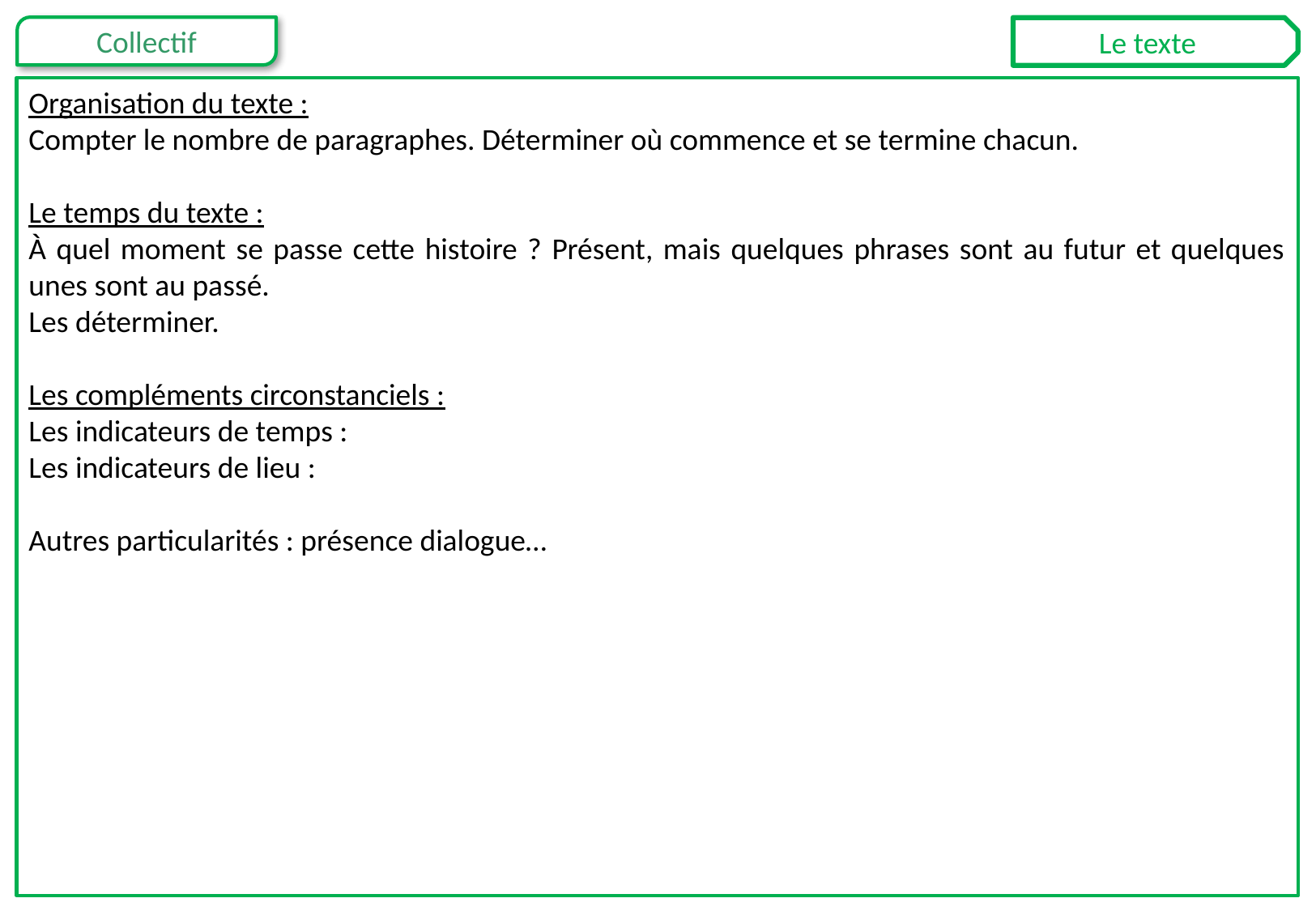

Le texte
Organisation du texte :
Compter le nombre de paragraphes. Déterminer où commence et se termine chacun.

Le temps du texte :
À quel moment se passe cette histoire ? Présent, mais quelques phrases sont au futur et quelques unes sont au passé.
Les déterminer.

Les compléments circonstanciels :
Les indicateurs de temps :
Les indicateurs de lieu :

Autres particularités : présence dialogue…